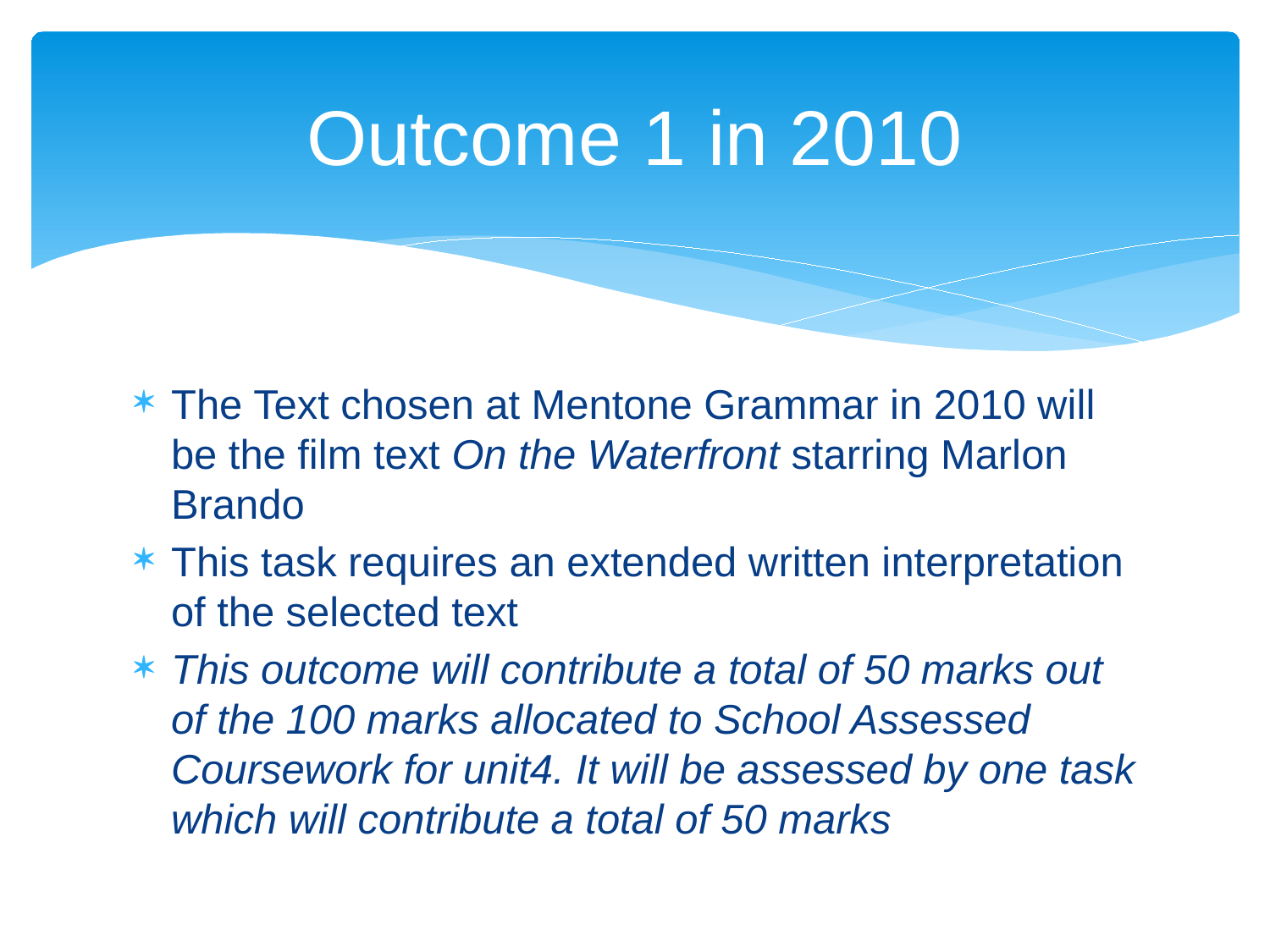

# Outcome 1 in 2010
The Text chosen at Mentone Grammar in 2010 will be the film text On the Waterfront starring Marlon Brando
This task requires an extended written interpretation of the selected text
This outcome will contribute a total of 50 marks out of the 100 marks allocated to School Assessed Coursework for unit4. It will be assessed by one task which will contribute a total of 50 marks